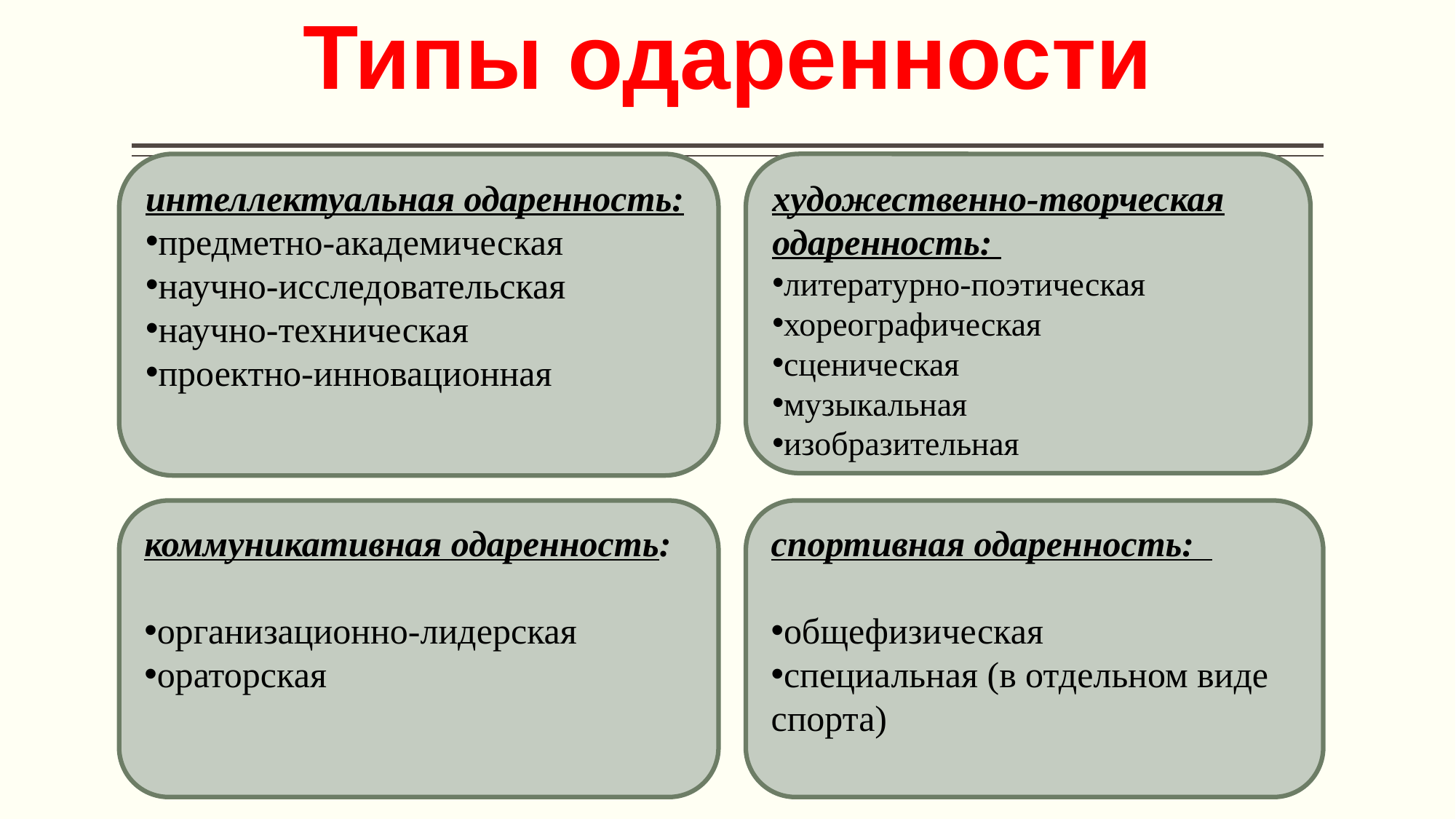

# Типы одаренности
интеллектуальная одаренность:
предметно-академическая
научно-исследовательская
научно-техническая
проектно-инновационная
художественно-творческая одаренность:
литературно-поэтическая
хореографическая
сценическая
музыкальная
изобразительная

коммуникативная одаренность:

организационно-лидерская
ораторская

спортивная одаренность:

общефизическая
специальная (в отдельном виде спорта)